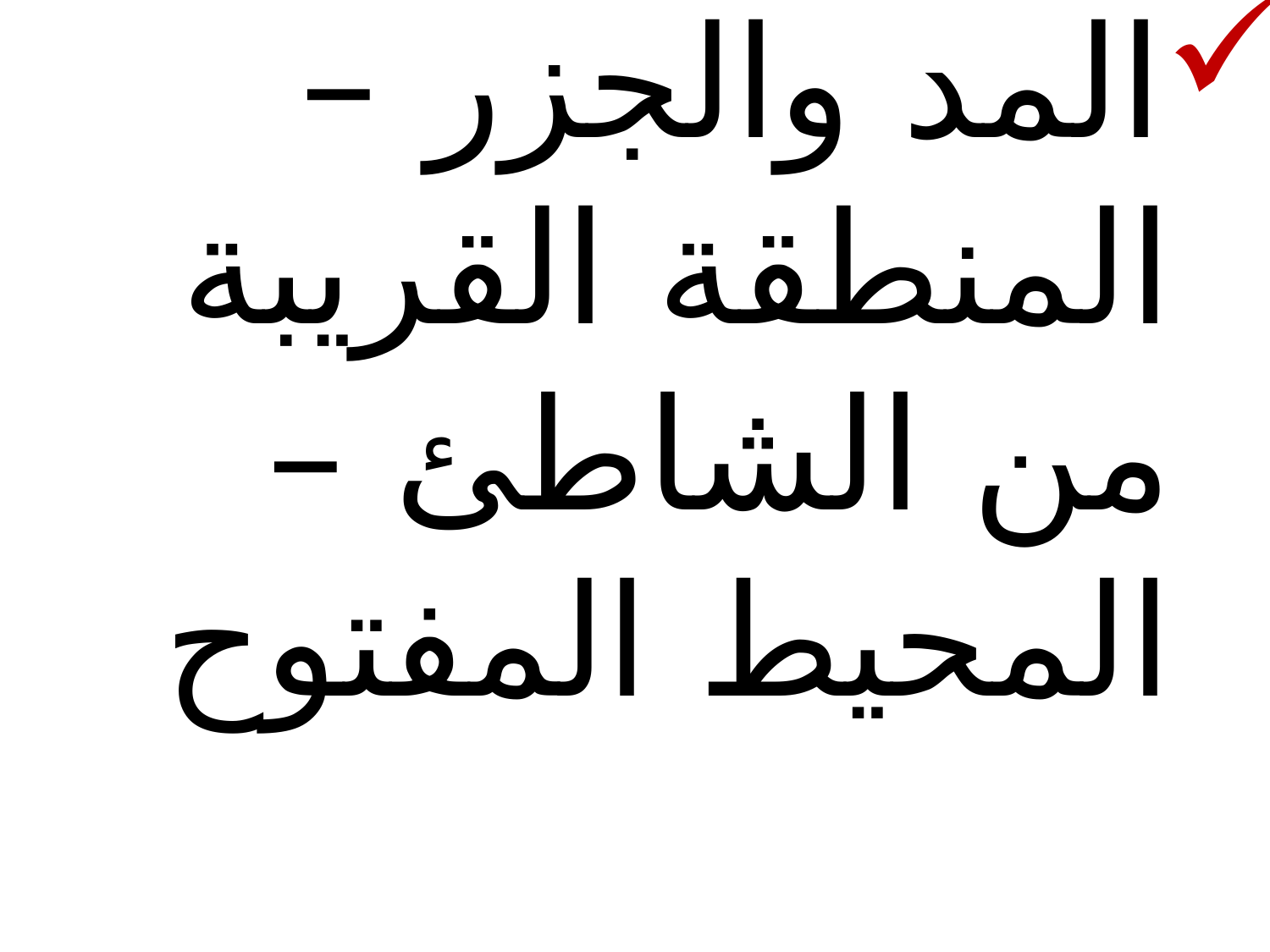

المد والجزر – المنطقة القريبة من الشاطئ – المحيط المفتوح